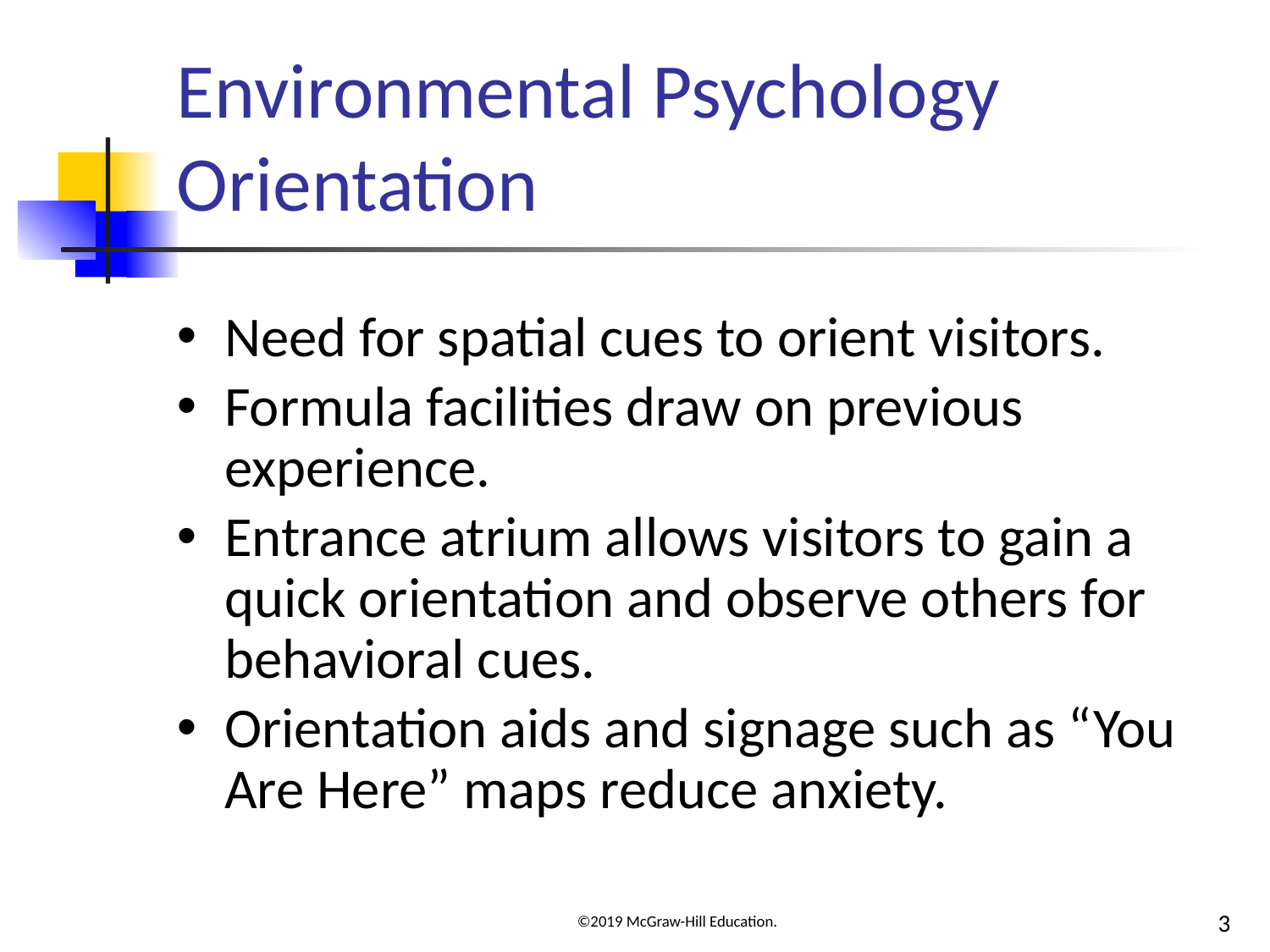

# Environmental Psychology Orientation
Need for spatial cues to orient visitors.
Formula facilities draw on previous experience.
Entrance atrium allows visitors to gain a quick orientation and observe others for behavioral cues.
Orientation aids and signage such as “You Are Here” maps reduce anxiety.